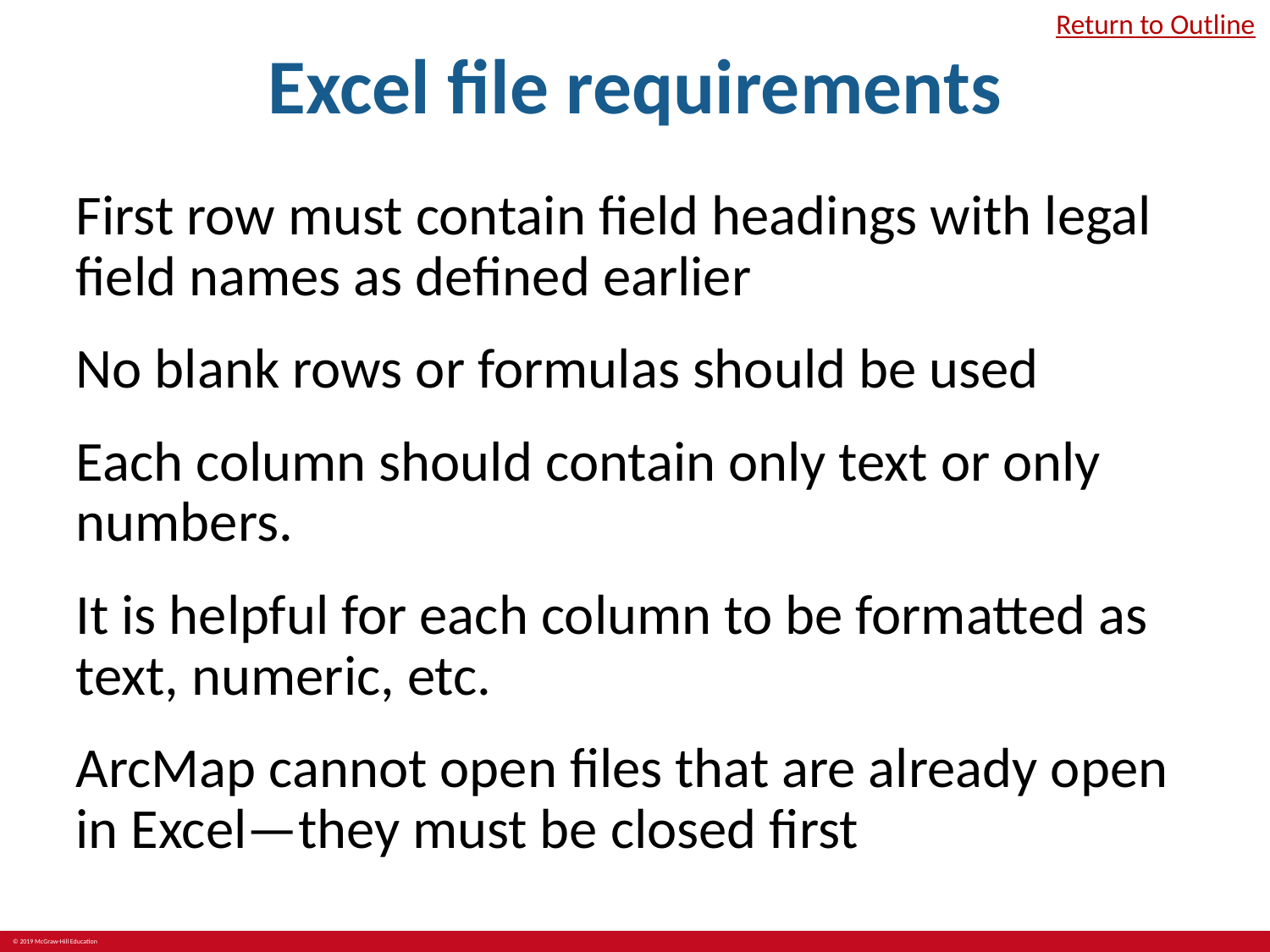

# Excel file requirements
Return to Outline
First row must contain field headings with legal field names as defined earlier
No blank rows or formulas should be used
Each column should contain only text or only numbers.
It is helpful for each column to be formatted as text, numeric, etc.
ArcMap cannot open files that are already open in Excel—they must be closed first